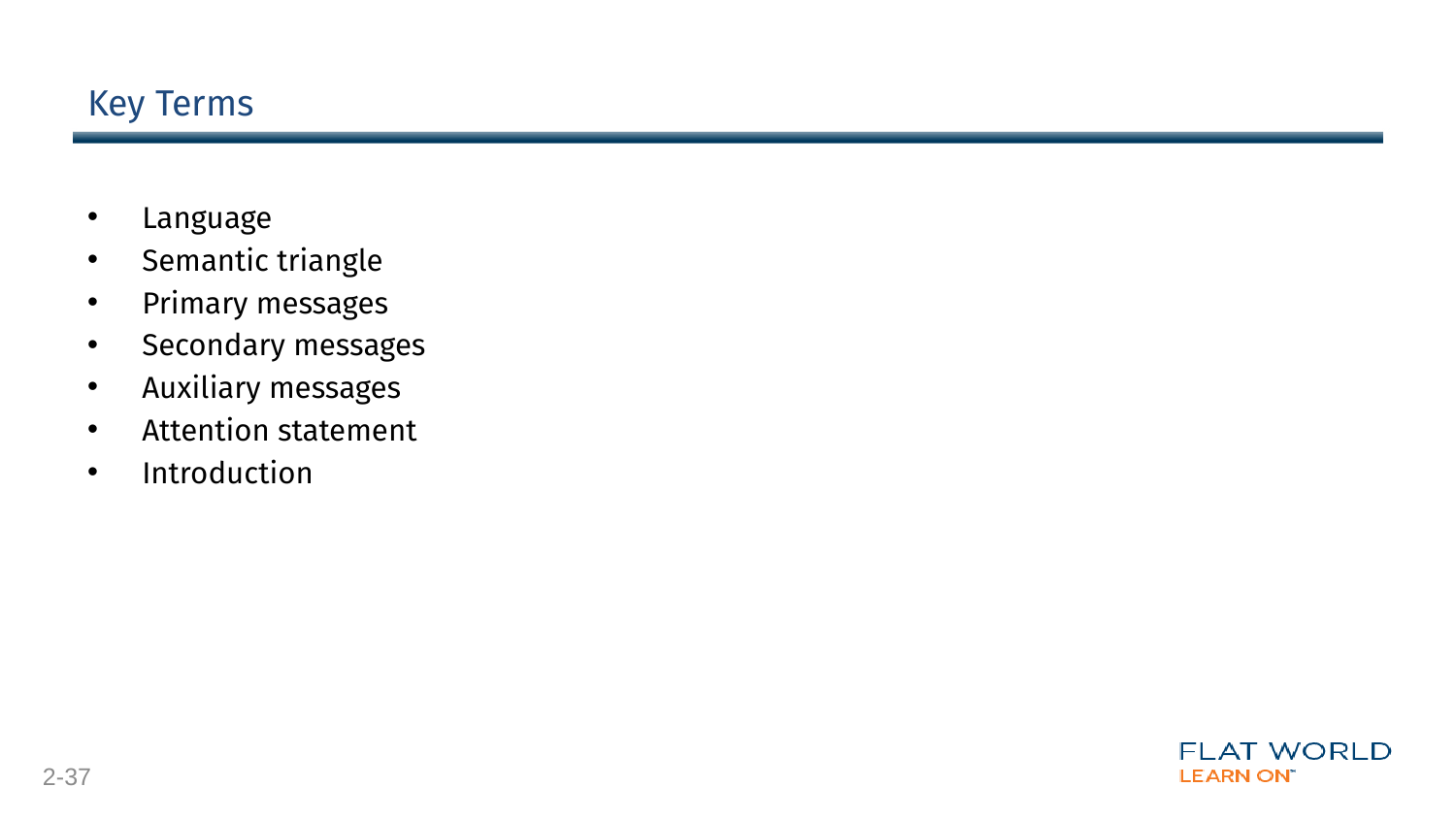

# Key Terms
Language
Semantic triangle
Primary messages
Secondary messages
Auxiliary messages
Attention statement
Introduction

2-37